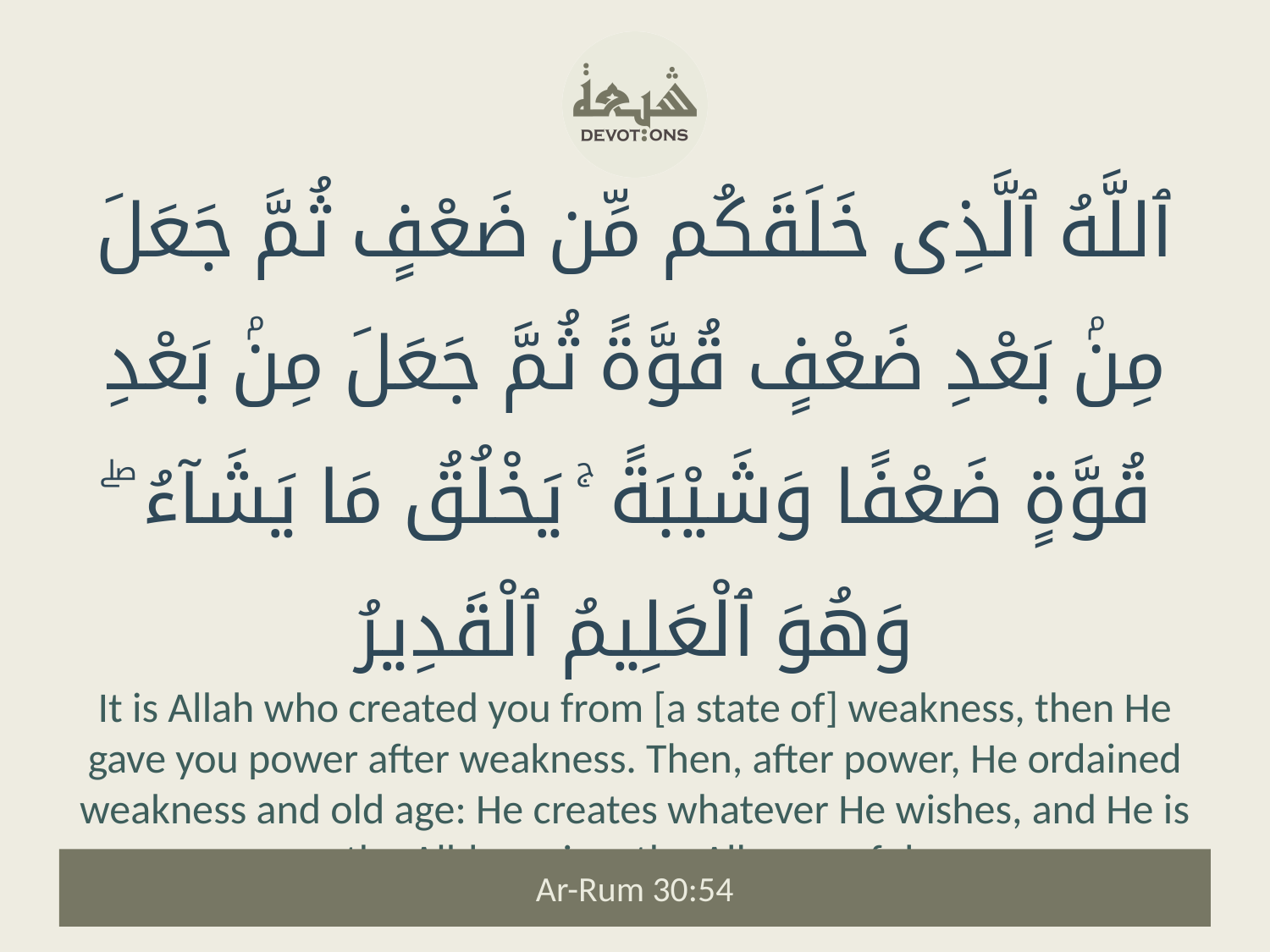

ٱللَّهُ ٱلَّذِى خَلَقَكُم مِّن ضَعْفٍ ثُمَّ جَعَلَ مِنۢ بَعْدِ ضَعْفٍ قُوَّةً ثُمَّ جَعَلَ مِنۢ بَعْدِ قُوَّةٍ ضَعْفًا وَشَيْبَةً ۚ يَخْلُقُ مَا يَشَآءُ ۖ وَهُوَ ٱلْعَلِيمُ ٱلْقَدِيرُ
It is Allah who created you from [a state of] weakness, then He gave you power after weakness. Then, after power, He ordained weakness and old age: He creates whatever He wishes, and He is the All-knowing, the All-powerful.
Ar-Rum 30:54